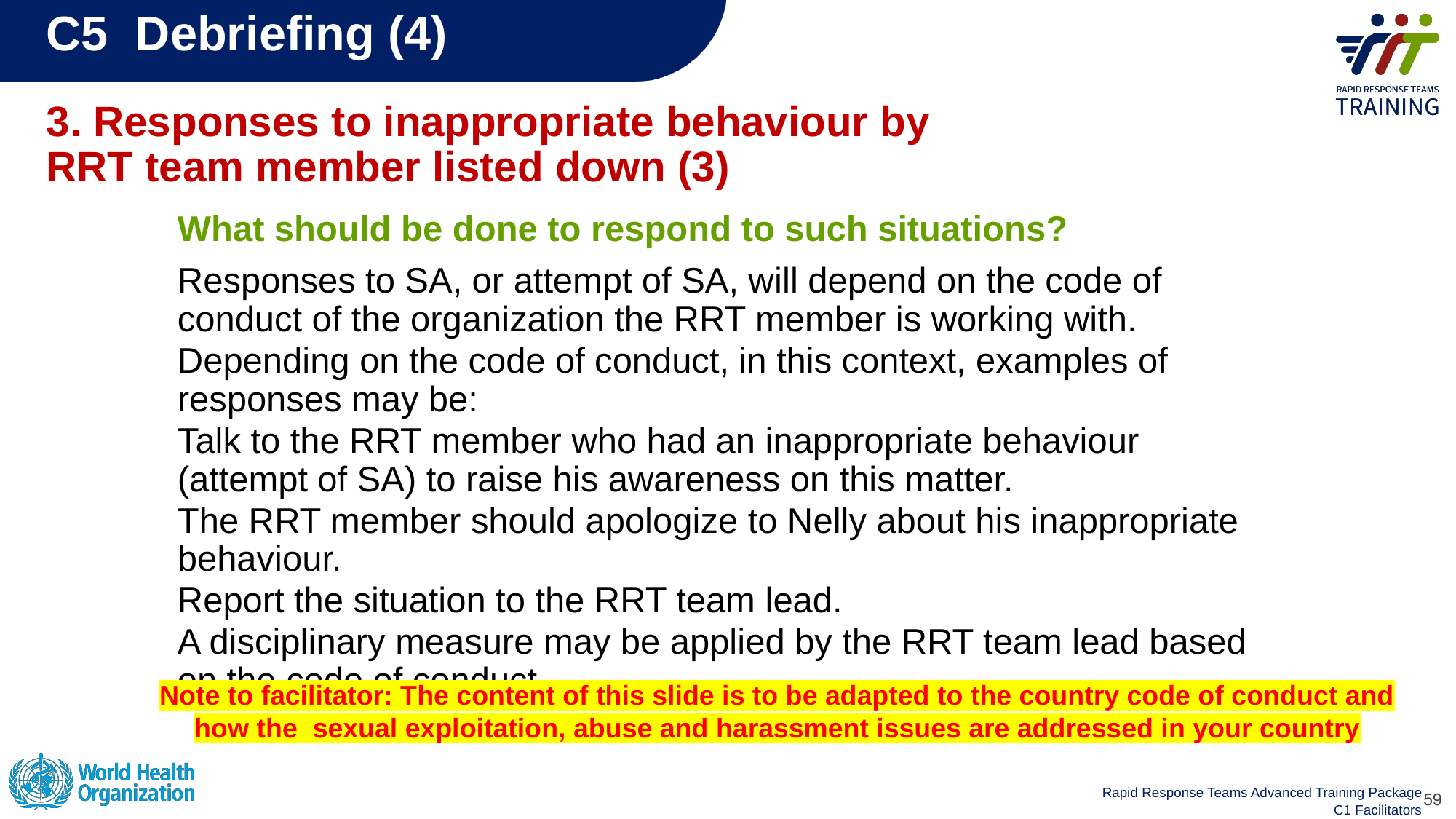

C5  Debriefing (4)
3. Responses to inappropriate behaviour by RRT team member listed down (3)
What should be done to respond to such situations?
Responses to SA, or attempt of SA, will depend on the code of conduct of the organization the RRT member is working with.
Depending on the code of conduct, in this context, examples of responses may be:
Talk to the RRT member who had an inappropriate behaviour (attempt of SA) to raise his awareness on this matter.
The RRT member should apologize to Nelly about his inappropriate behaviour.
Report the situation to the RRT team lead.
A disciplinary measure may be applied by the RRT team lead based on the code of conduct.
Note to facilitator: The content of this slide is to be adapted to the country code of conduct and how the  sexual exploitation, abuse and harassment issues are addressed in your country​